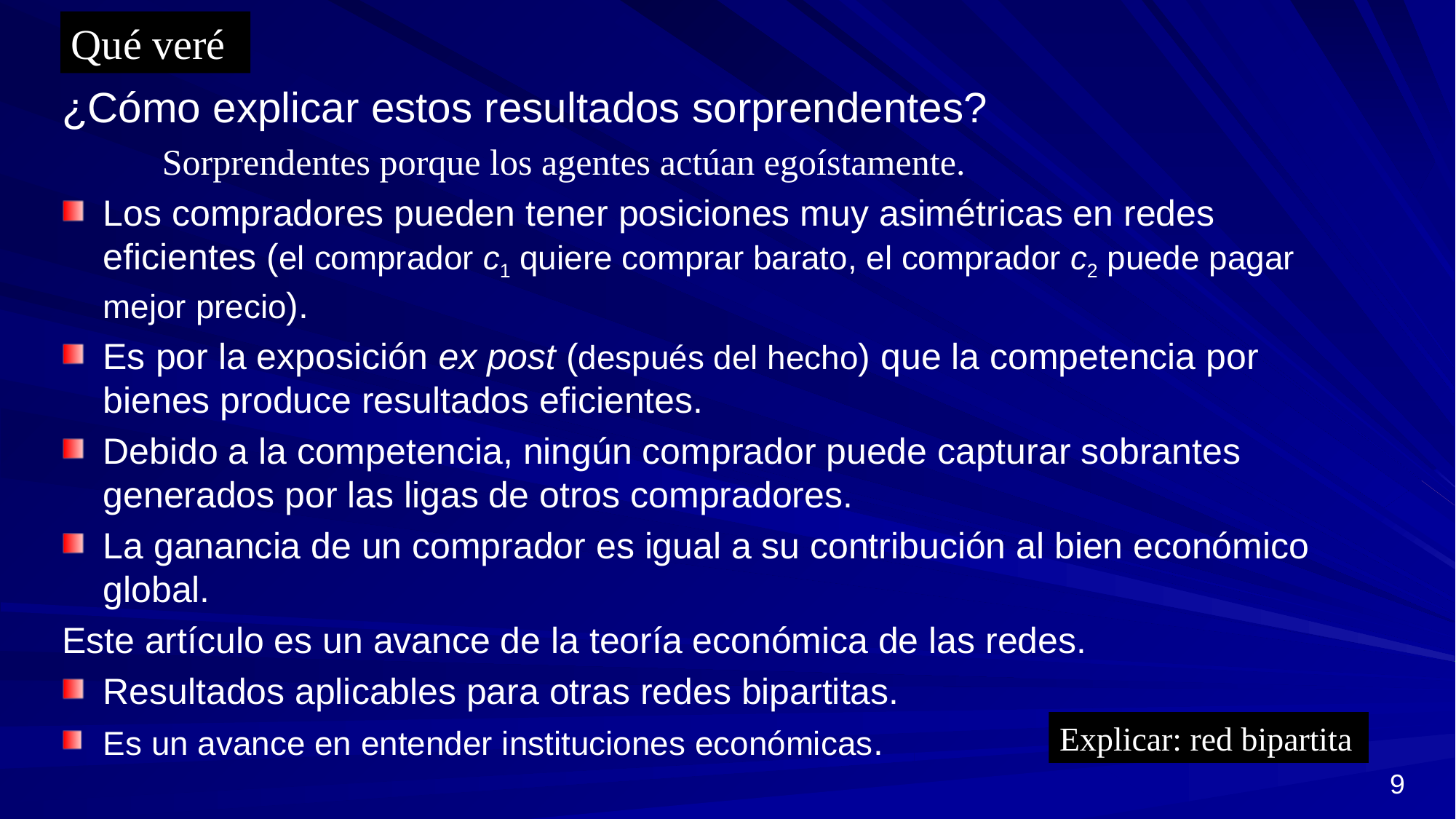

Qué veré
¿Cómo explicar estos resultados sorprendentes?
           Sorprendentes porque los agentes actúan egoístamente.
Los compradores pueden tener posiciones muy asimétricas en redes eficientes (el comprador c1 quiere comprar barato, el comprador c2 puede pagar mejor precio).
Es por la exposición ex post (después del hecho) que la competencia por bienes produce resultados eficientes.
Debido a la competencia, ningún comprador puede capturar sobrantes generados por las ligas de otros compradores.
La ganancia de un comprador es igual a su contribución al bien económico global.
Este artículo es un avance de la teoría económica de las redes.
Resultados aplicables para otras redes bipartitas.
Es un avance en entender instituciones económicas.
Explicar: red bipartita
9